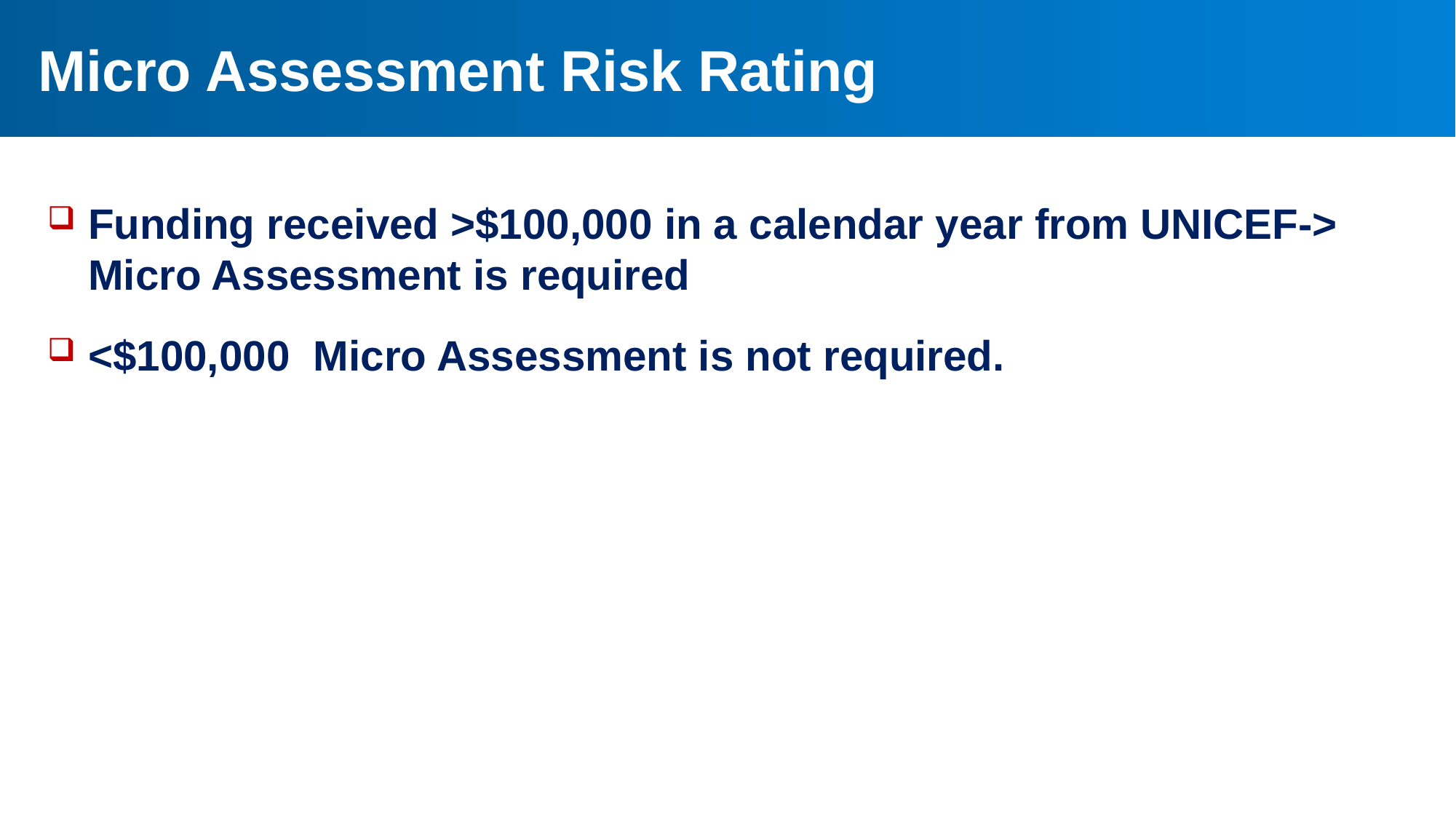

# Micro Assessment Risk Rating
Funding received >$100,000 in a calendar year from UNICEF-> Micro Assessment is required
<$100,000  Micro Assessment is not required.